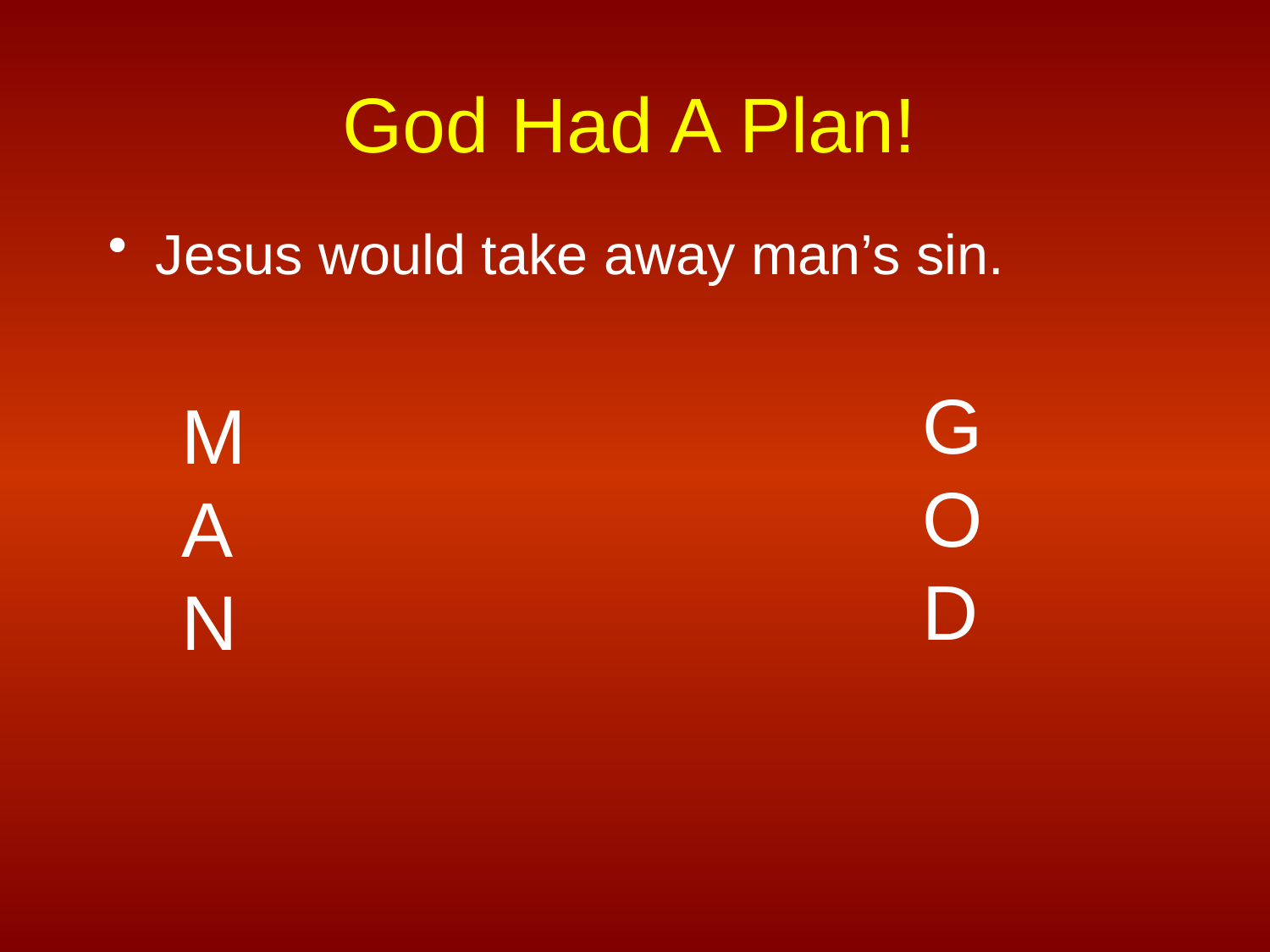

# God Had A Plan!
Jesus would take away man’s sin.
G
O
D
M
A
N